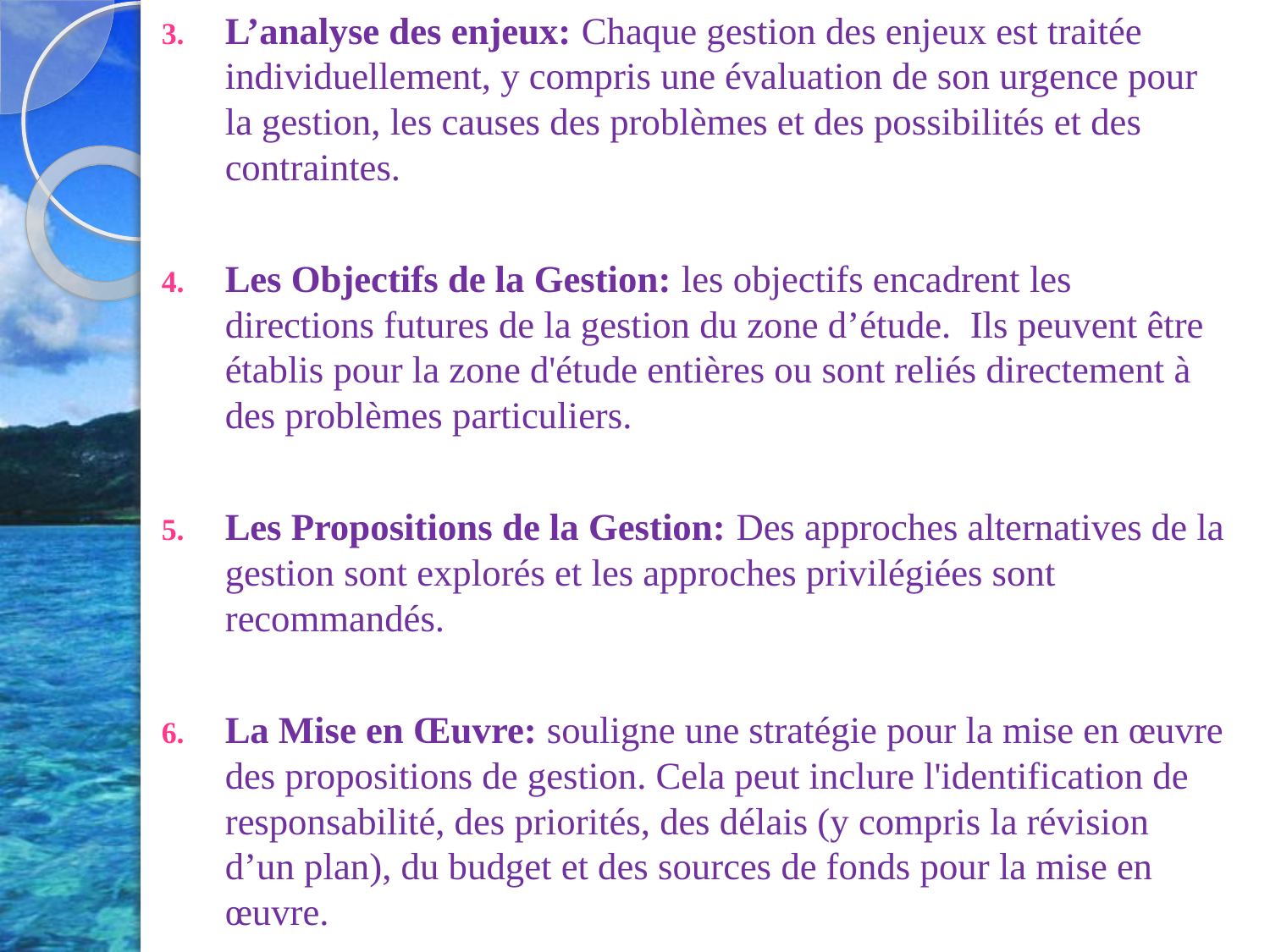

L’analyse des enjeux: Chaque gestion des enjeux est traitée individuellement, y compris une évaluation de son urgence pour la gestion, les causes des problèmes et des possibilités et des contraintes.

Les Objectifs de la Gestion: les objectifs encadrent les directions futures de la gestion du zone d’étude.  Ils peuvent être établis pour la zone d'étude entières ou sont reliés directement à des problèmes particuliers.

Les Propositions de la Gestion: Des approches alternatives de la gestion sont explorés et les approches privilégiées sont recommandés.

La Mise en Œuvre: souligne une stratégie pour la mise en œuvre des propositions de gestion. Cela peut inclure l'identification de responsabilité, des priorités, des délais (y compris la révision d’un plan), du budget et des sources de fonds pour la mise en œuvre.